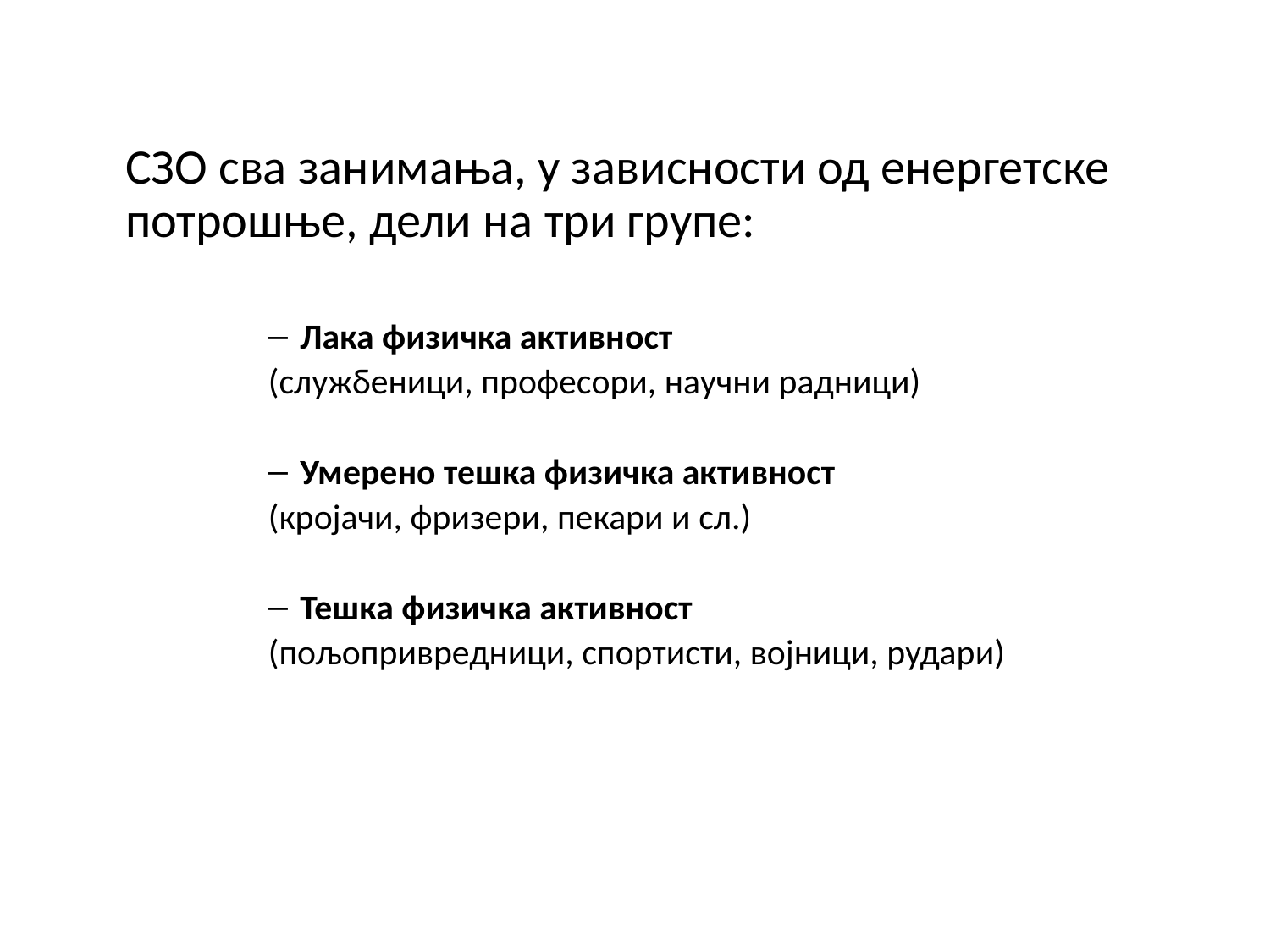

СЗО сва занимања, у зависности од енергетске потрошње, дели на три групе:

Лака физичка активност
(службеници, професори, научни радници)

Умерено тешка физичка активност
(кројачи, фризери, пекари и сл.)

Тешка физичка активност
(пољопривредници, спортисти, војници, рудари)